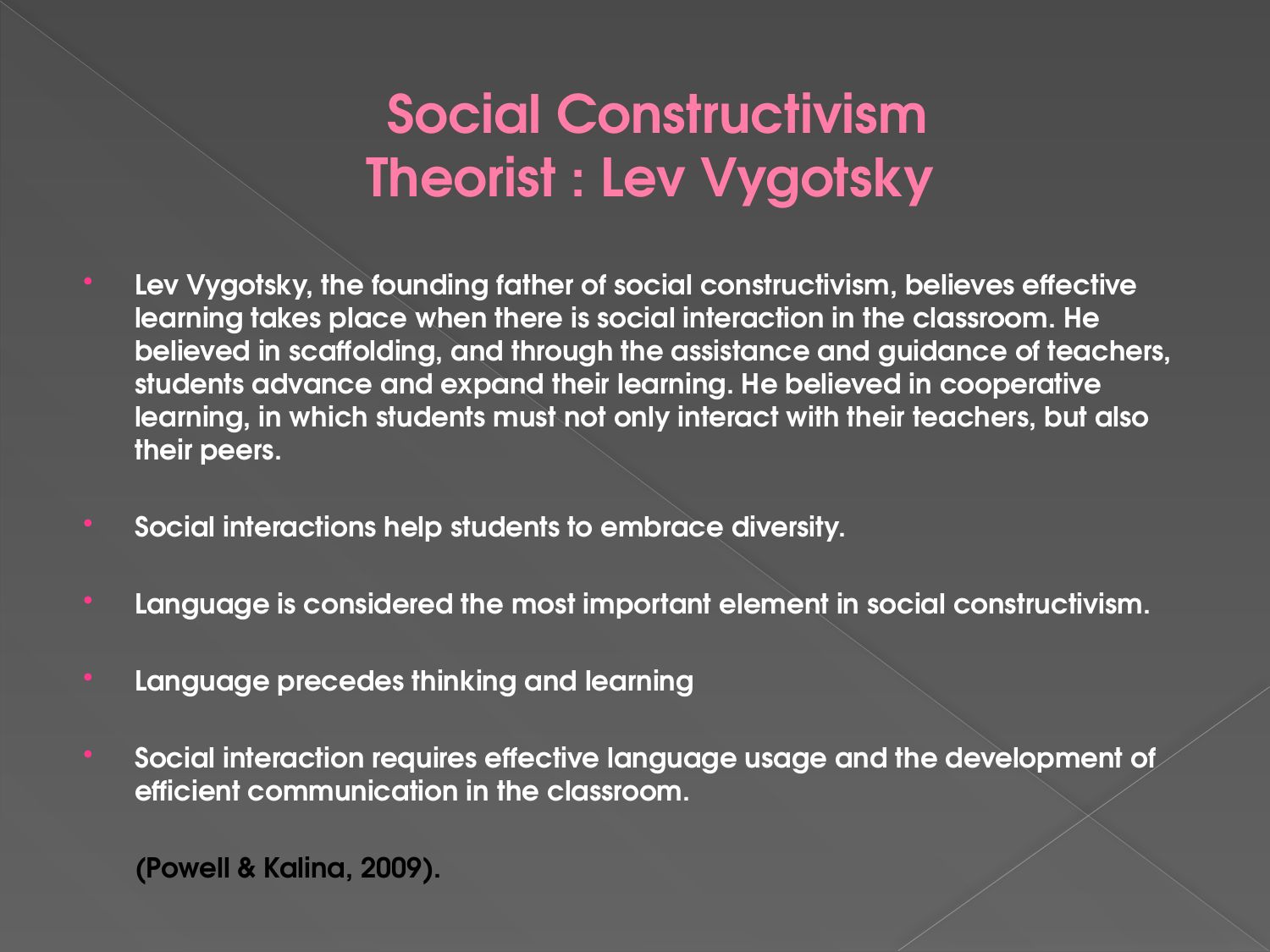

# Social Constructivism Theorist : Lev Vygotsky
Lev Vygotsky, the founding father of social constructivism, believes effective learning takes place when there is social interaction in the classroom. He believed in scaffolding, and through the assistance and guidance of teachers, students advance and expand their learning. He believed in cooperative learning, in which students must not only interact with their teachers, but also their peers.

Social interactions help students to embrace diversity.

Language is considered the most important element in social constructivism.

Language precedes thinking and learning

Social interaction requires effective language usage and the development of efficient communication in the classroom.

	(Powell & Kalina, 2009).